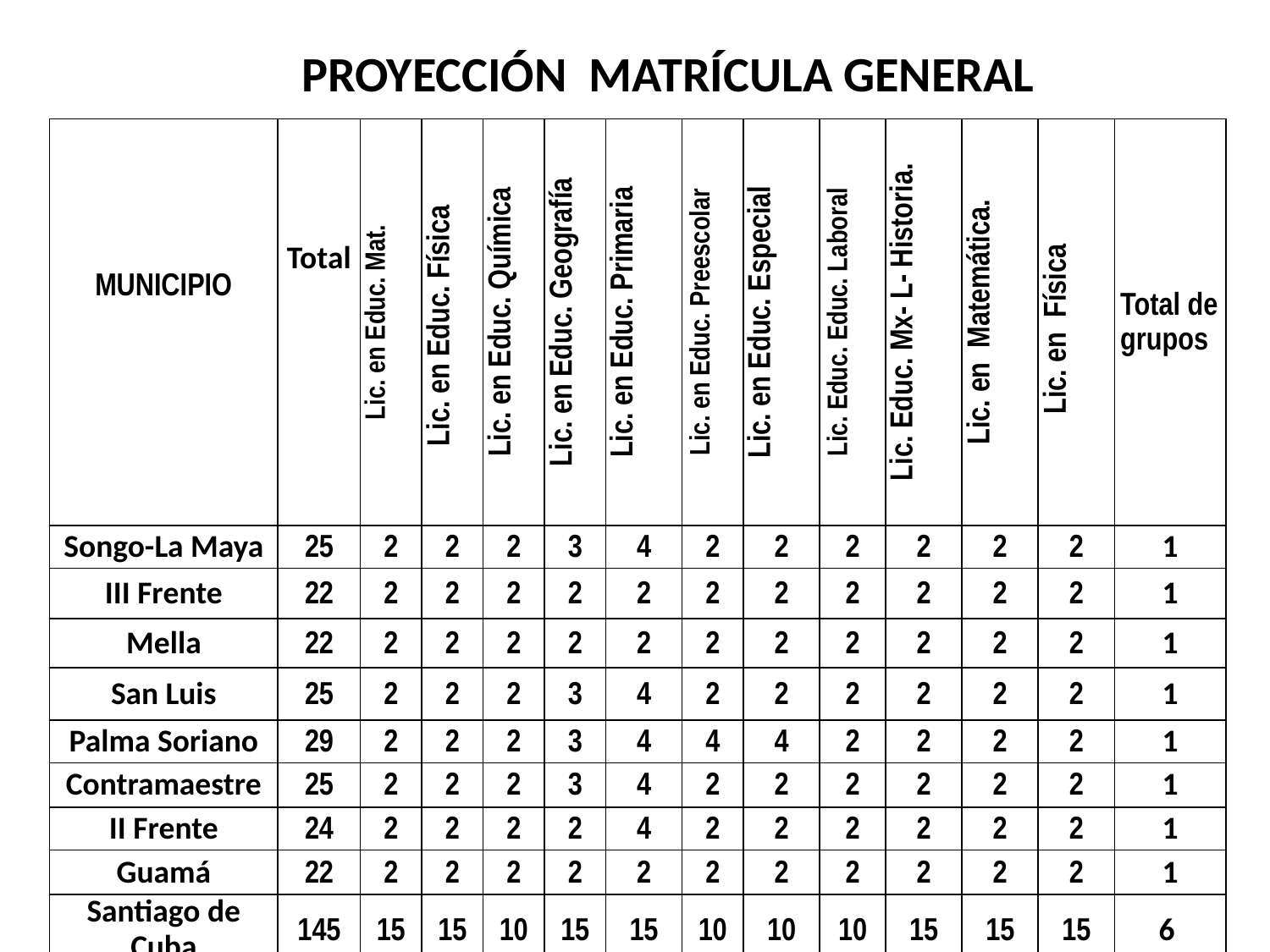

PROYECCIÓN  MATRÍCULA GENERAL
| MUNICIPIO |  | Lic. en Educ. Mat. | Lic. en Educ. Física | Lic. en Educ. Química | Lic. en Educ. Geografía | Lic. en Educ. Primaria | Lic. en Educ. Preescolar | Lic. en Educ. Especial | Lic. Educ. Educ. Laboral | Lic. Educ. Mx- L- Historia. | Lic. en Matemática. | Lic. en Física | Total de grupos |
| --- | --- | --- | --- | --- | --- | --- | --- | --- | --- | --- | --- | --- | --- |
|  |  |  |  |  |  |  |  |  |  |  |  |  |  |
|  | Total |  |  |  |  |  |  |  |  |  |  |  |  |
| Songo-La Maya | 25 | 2 | 2 | 2 | 3 | 4 | 2 | 2 | 2 | 2 | 2 | 2 | 1 |
| III Frente | 22 | 2 | 2 | 2 | 2 | 2 | 2 | 2 | 2 | 2 | 2 | 2 | 1 |
| Mella | 22 | 2 | 2 | 2 | 2 | 2 | 2 | 2 | 2 | 2 | 2 | 2 | 1 |
| San Luis | 25 | 2 | 2 | 2 | 3 | 4 | 2 | 2 | 2 | 2 | 2 | 2 | 1 |
| Palma Soriano | 29 | 2 | 2 | 2 | 3 | 4 | 4 | 4 | 2 | 2 | 2 | 2 | 1 |
| Contramaestre | 25 | 2 | 2 | 2 | 3 | 4 | 2 | 2 | 2 | 2 | 2 | 2 | 1 |
| II Frente | 24 | 2 | 2 | 2 | 2 | 4 | 2 | 2 | 2 | 2 | 2 | 2 | 1 |
| Guamá | 22 | 2 | 2 | 2 | 2 | 2 | 2 | 2 | 2 | 2 | 2 | 2 | 1 |
| Santiago de Cuba | 145 | 15 | 15 | 10 | 15 | 15 | 10 | 10 | 10 | 15 | 15 | 15 | 6 |
| Total General | 339 | 31 | 31 | 26 | 35 | 41 | 28 | 28 | 26 | 31 | 31 | 31 | 14 |